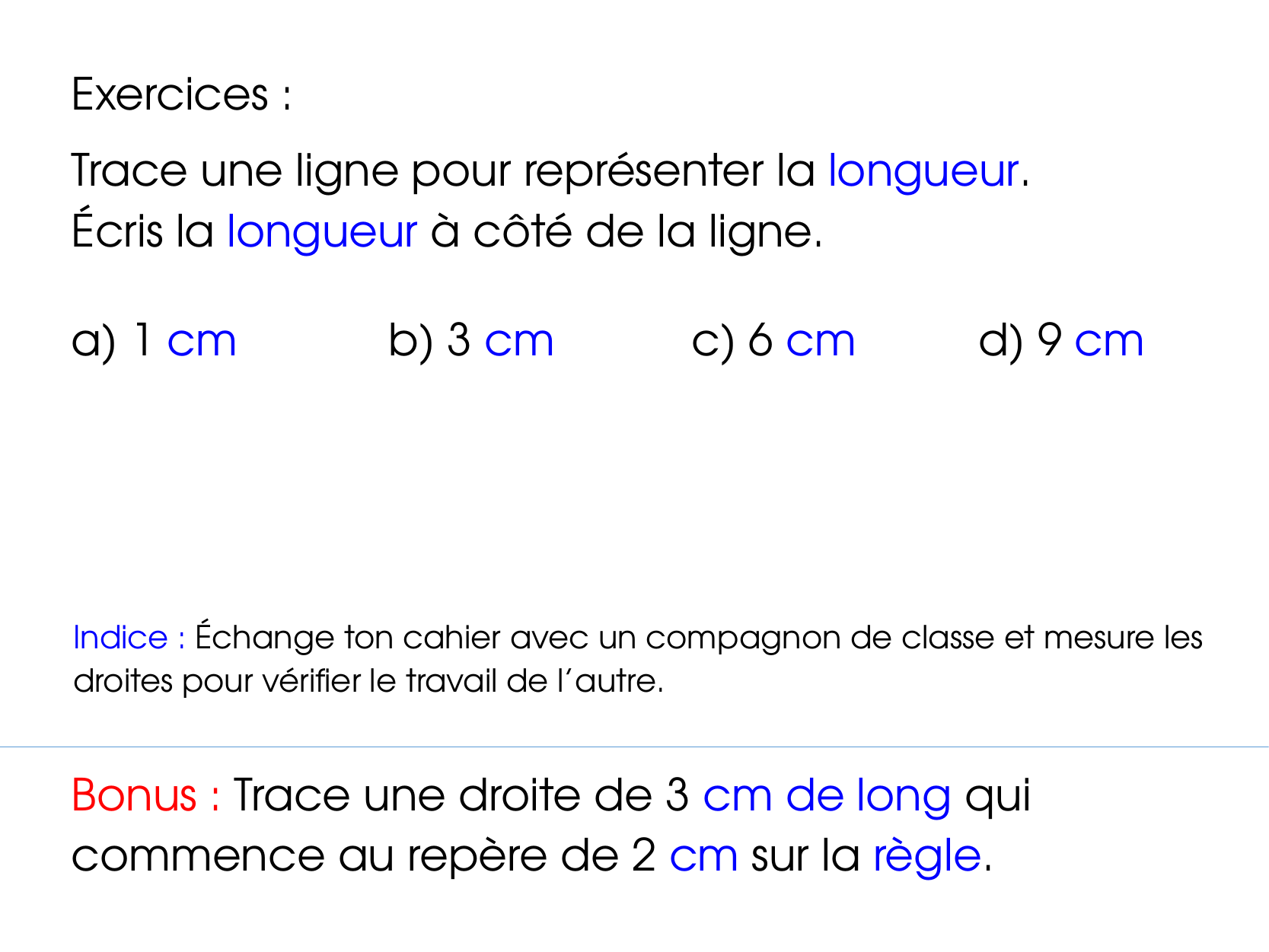

Exercices :
Trace une ligne pour représenter la longueur.
Écris la longueur à côté de la ligne.
a) 1 cm
b) 3 cm
c) 6 cm
d) 9 cm
Indice : Échange ton cahier avec un compagnon de classe et mesure les droites pour vérifier le travail de l’autre.
Bonus : Trace une droite de 3 cm de long qui commence au repère de 2 cm sur la règle.